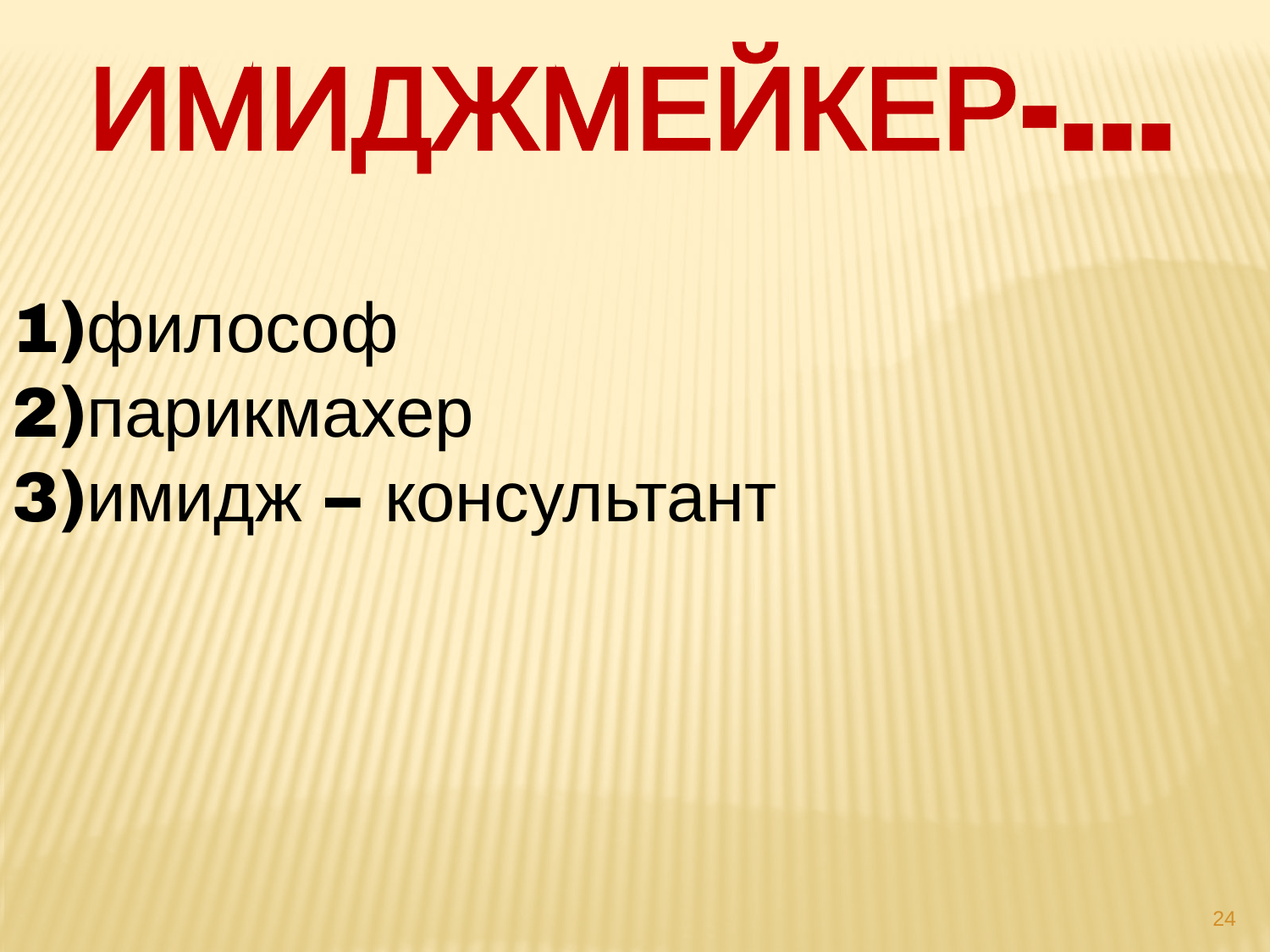

ИМИДЖМЕЙКЕР-…
1)философ
2)парикмахер
3)имидж – консультант

24